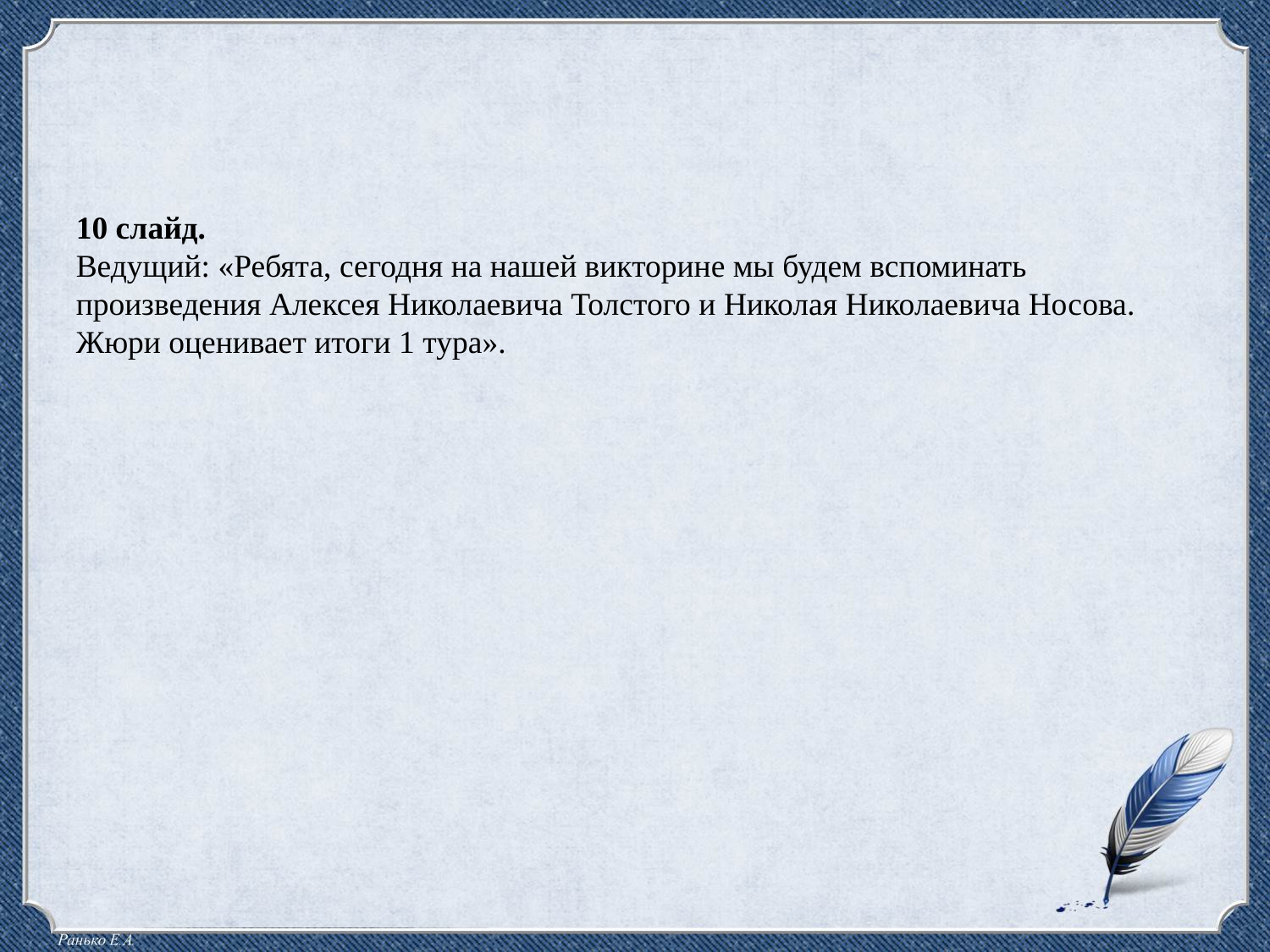

10 слайд.
Ведущий: «Ребята, сегодня на нашей викторине мы будем вспоминать произведения Алексея Николаевича Толстого и Николая Николаевича Носова.
Жюри оценивает итоги 1 тура».